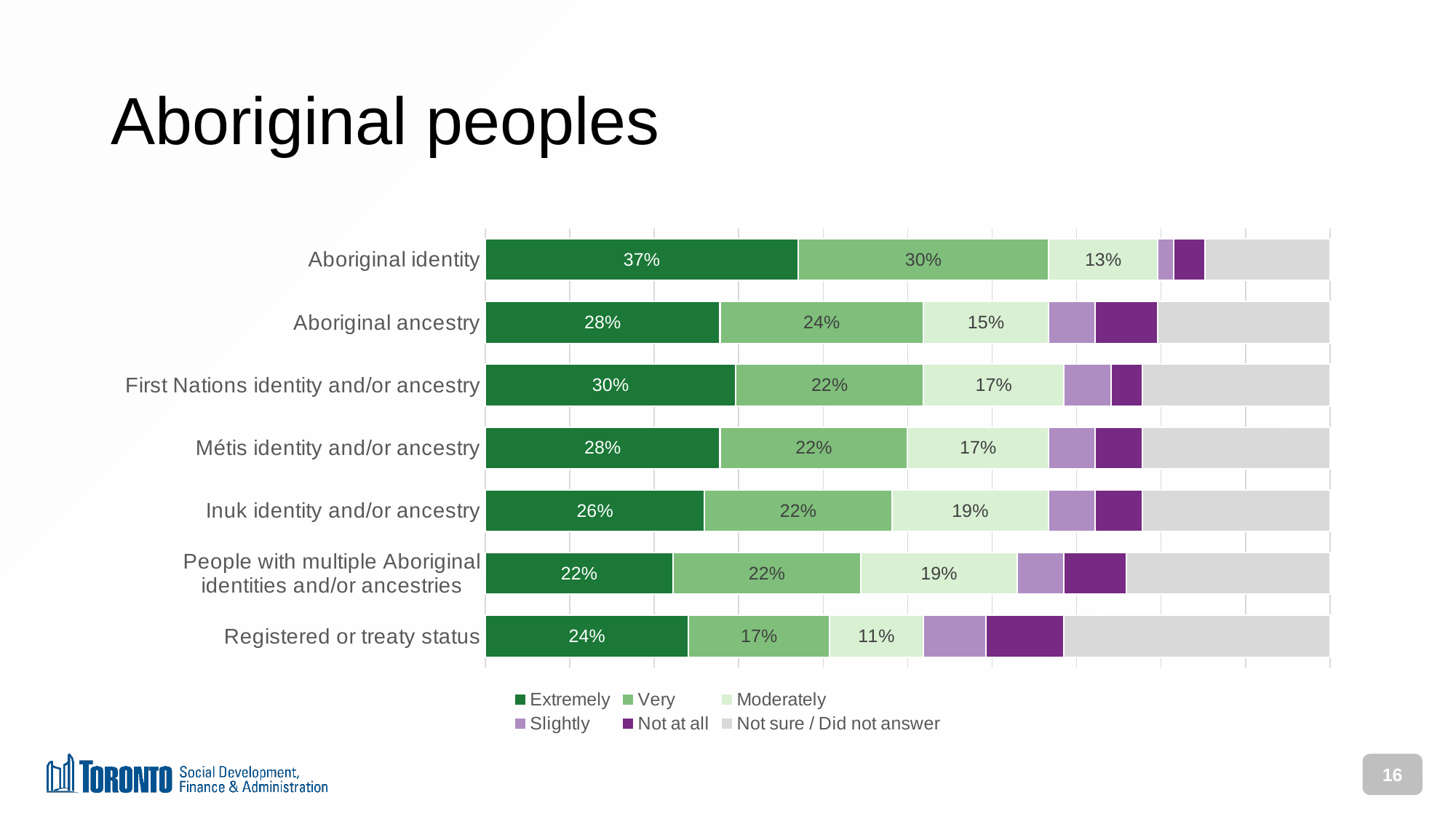

# Aboriginal peoples

### Chart

| Category | Extremely | Very | Moderately | Slightly | Not at all | Not sure / Did not answer |
|---|---|---|---|---|---|---|
| Aboriginal identity | 20.0 | 16.0 | 7.0 | 1.0 | 2.0 | 8.0 |
| Aboriginal ancestry | 15.0 | 13.0 | 8.0 | 3.0 | 4.0 | 11.0 |
| First Nations identity and/or ancestry | 16.0 | 12.0 | 9.0 | 3.0 | 2.0 | 12.0 |
| Métis identity and/or ancestry | 15.0 | 12.0 | 9.0 | 3.0 | 3.0 | 12.0 |
| Inuk identity and/or ancestry | 14.0 | 12.0 | 10.0 | 3.0 | 3.0 | 12.0 |
| People with multiple Aboriginal identities and/or ancestries | 12.0 | 12.0 | 10.0 | 3.0 | 4.0 | 13.0 |
| Registered or treaty status | 13.0 | 9.0 | 6.0 | 4.0 | 5.0 | 17.0 |
16